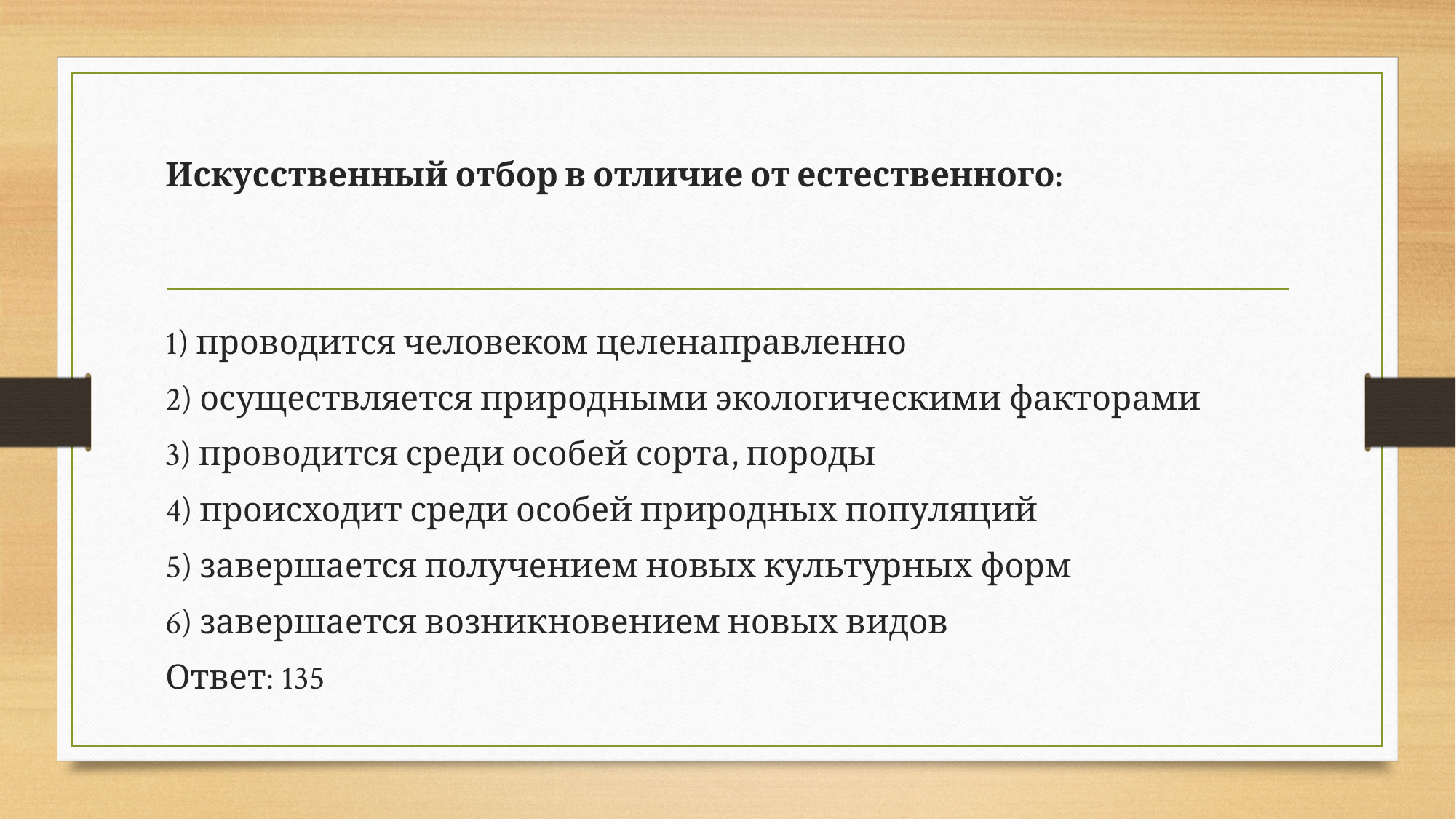

#
Искусственный отбор в отличие от естественного:

1) проводится человеком целенаправленно
2) осуществляется природными экологическими факторами
3) проводится среди особей сорта, породы
4) происходит среди особей природных популяций
5) завершается получением новых культурных форм
6) завершается возникновением новых видов
Ответ: 135